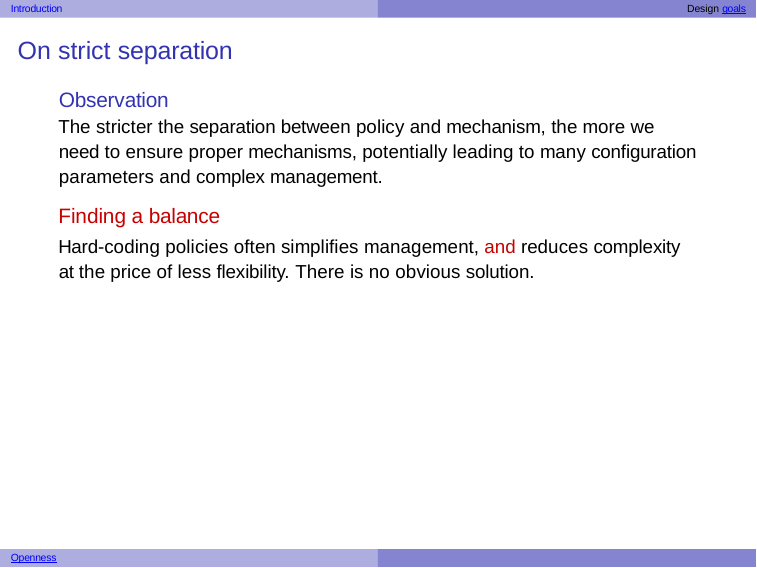

Introduction	Design goals
# On strict separation
Observation
The stricter the separation between policy and mechanism, the more we need to ensure proper mechanisms, potentially leading to many configuration parameters and complex management.
Finding a balance
Hard-coding policies often simplifies management, and reduces complexity at the price of less flexibility. There is no obvious solution.

Openness